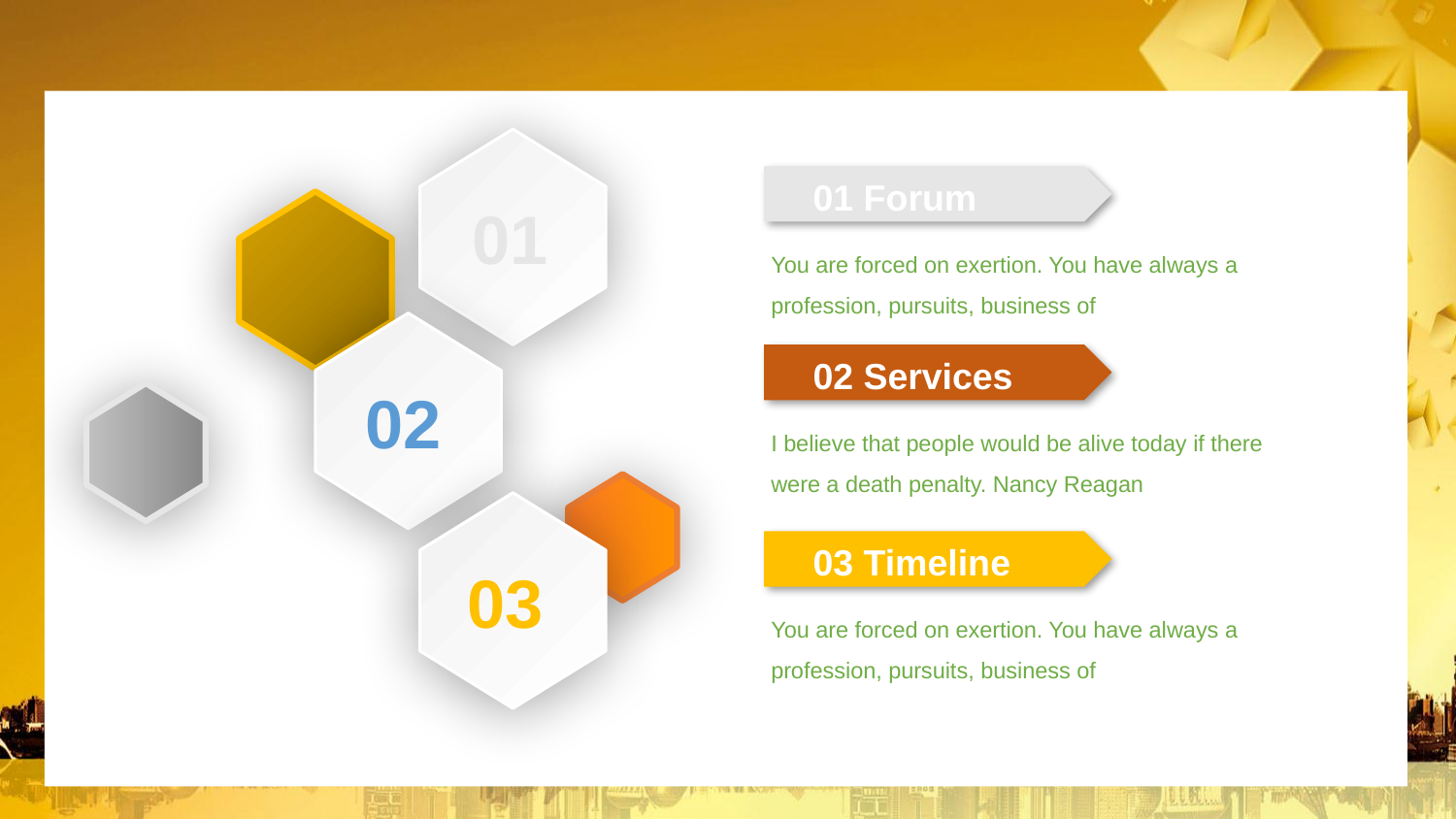

#

01

01 Forum

You are forced on exertion. You have always a profession, pursuits, business of

02

02 Services

I believe that people would be alive today if there were a death penalty. Nancy Reagan

03

03 Timeline
You are forced on exertion. You have always a profession, pursuits, business of